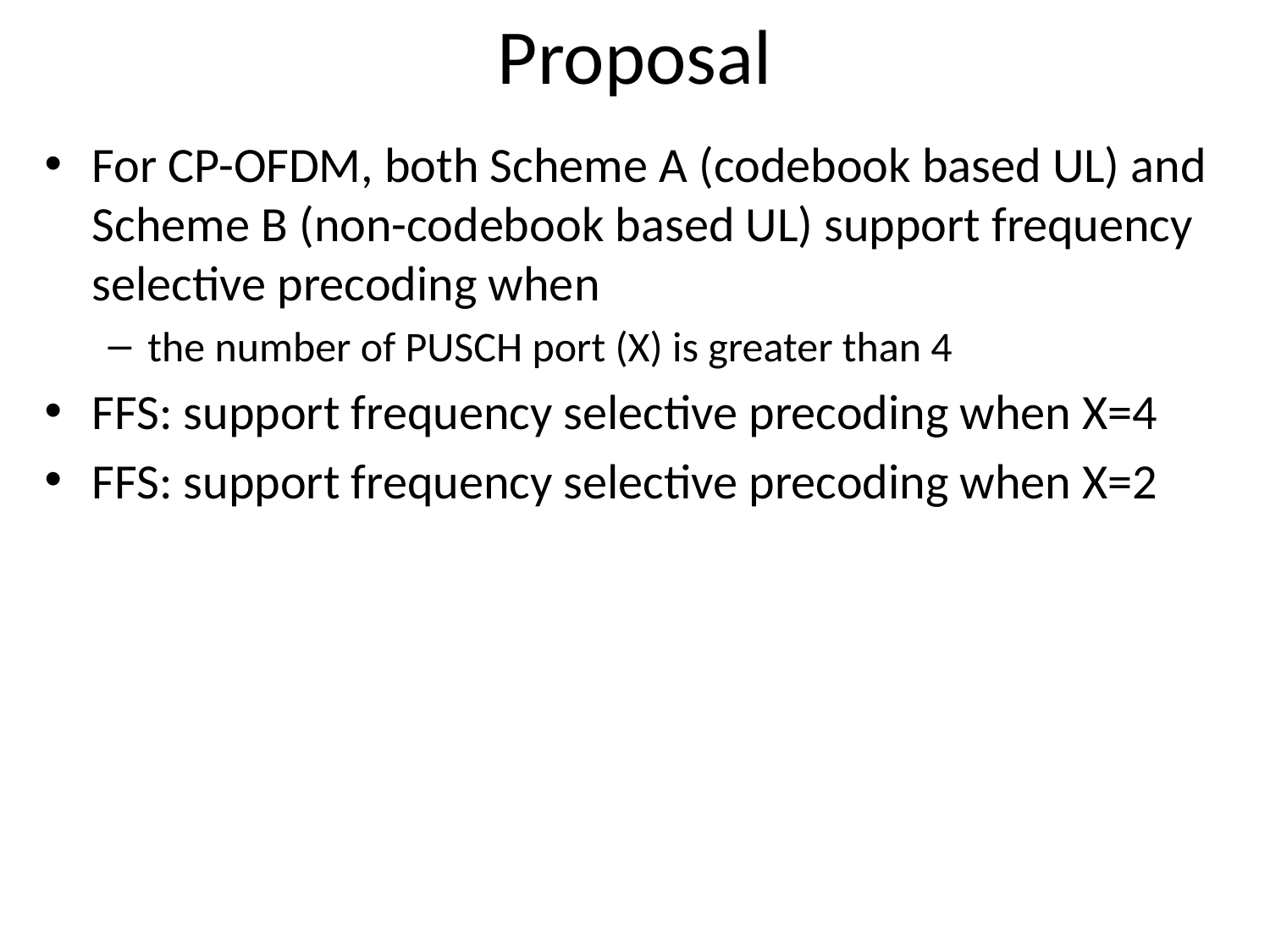

# Proposal
For CP-OFDM, both Scheme A (codebook based UL) and Scheme B (non-codebook based UL) support frequency selective precoding when
the number of PUSCH port (X) is greater than 4
FFS: support frequency selective precoding when X=4
FFS: support frequency selective precoding when X=2